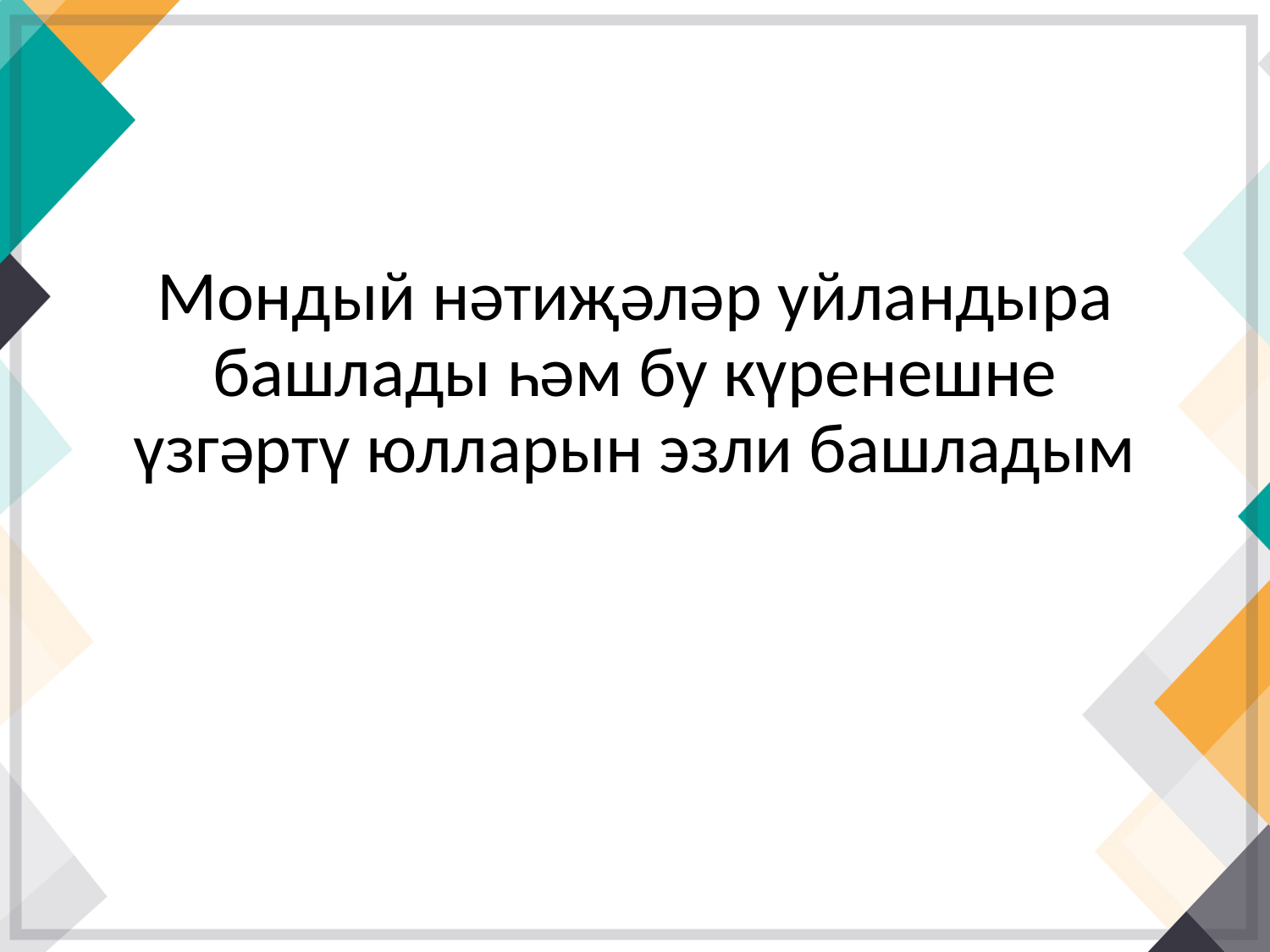

Мондый нәтиҗәләр уйландыра башлады һәм бу күренешне үзгәртү юлларын эзли башладым